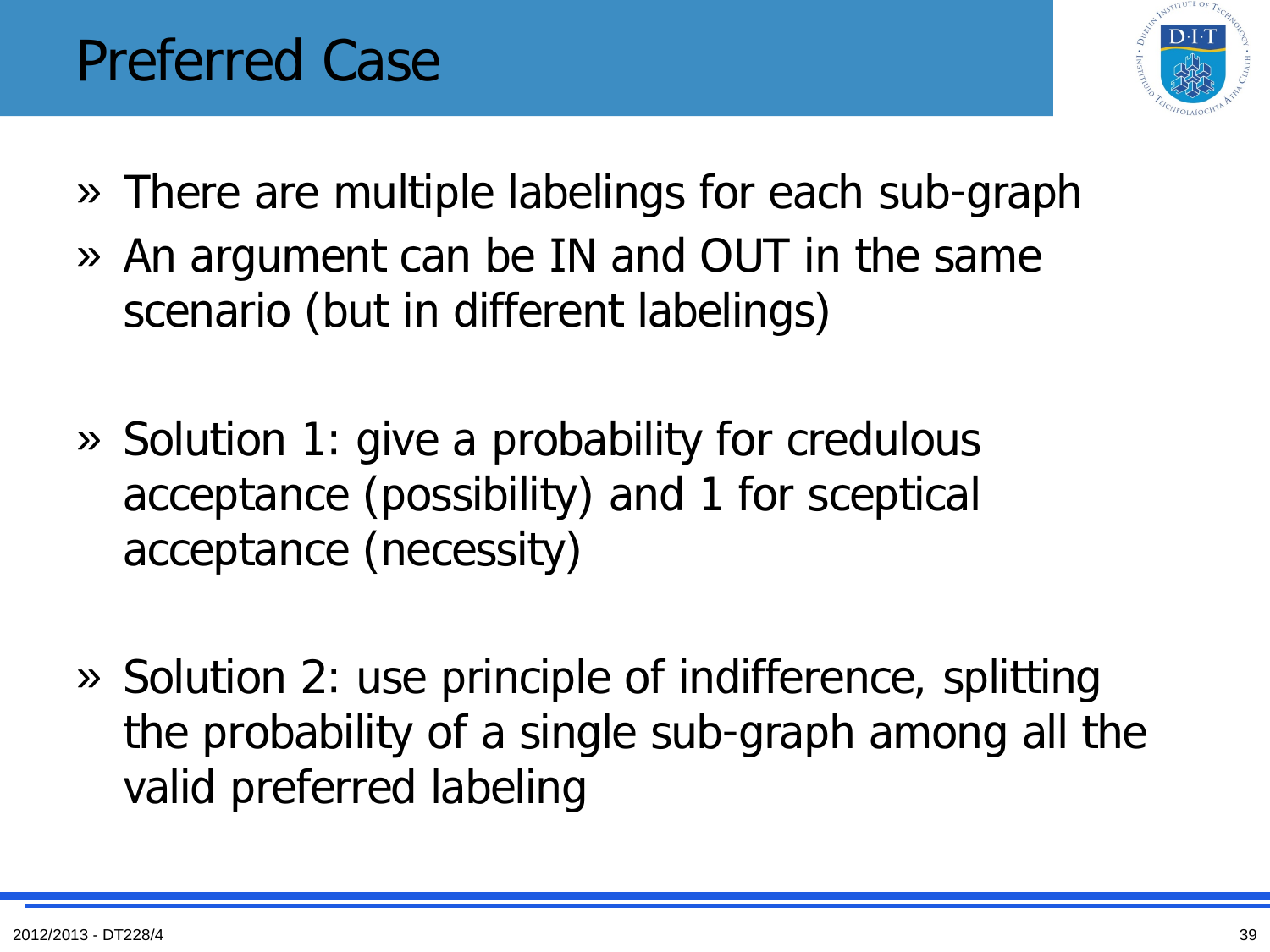

# Preferred Case
There are multiple labelings for each sub-graph
An argument can be IN and OUT in the same scenario (but in different labelings)

Solution 1: give a probability for credulous acceptance (possibility) and 1 for sceptical acceptance (necessity)

Solution 2: use principle of indifference, splitting the probability of a single sub-graph among all the valid preferred labeling
2012/2013 - DT228/4
39